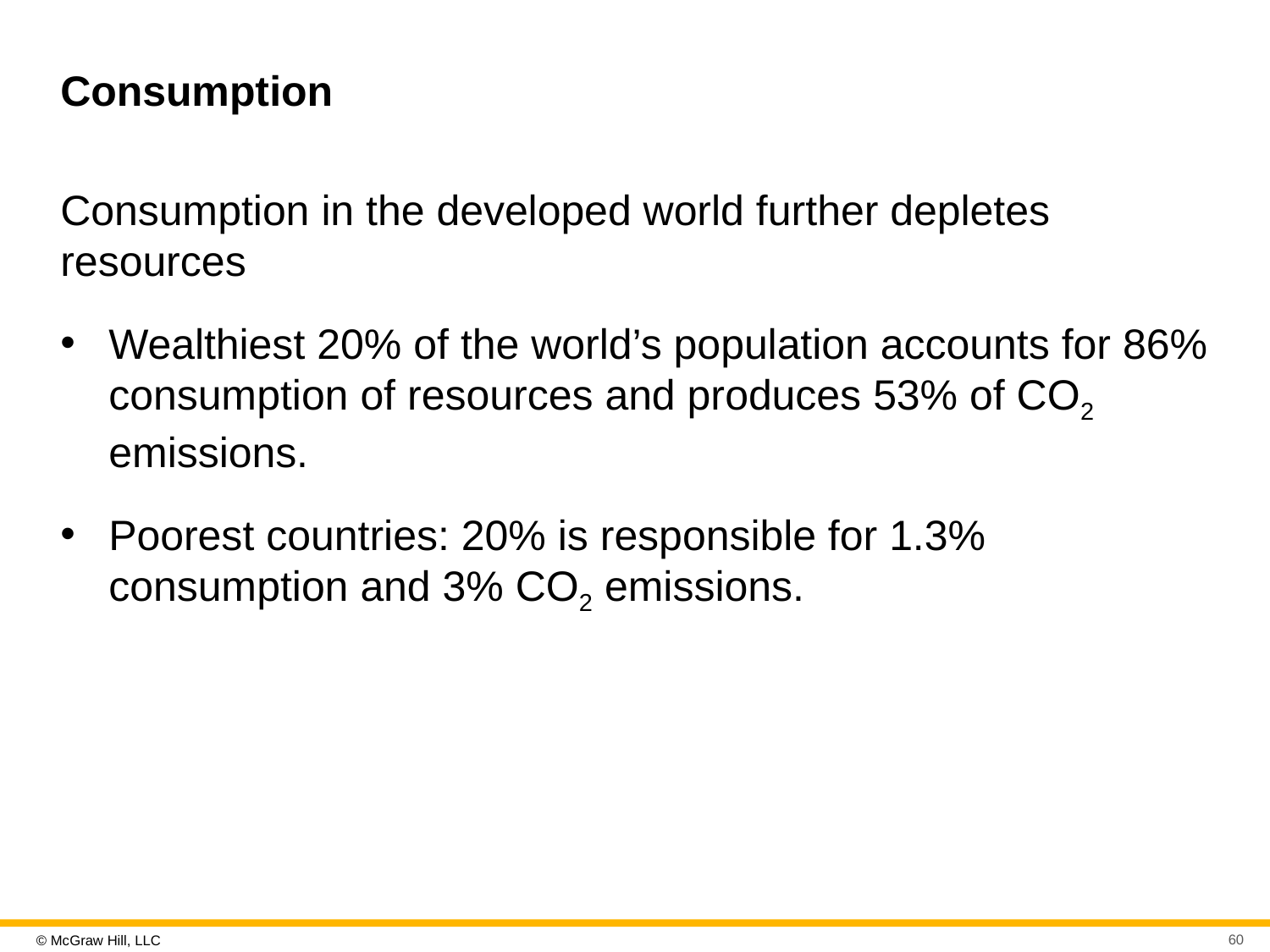

# Consumption
Consumption in the developed world further depletes resources
Wealthiest 20% of the world’s population accounts for 86% consumption of resources and produces 53% of CO2 emissions.
Poorest countries: 20% is responsible for 1.3% consumption and 3% CO2 emissions.
60